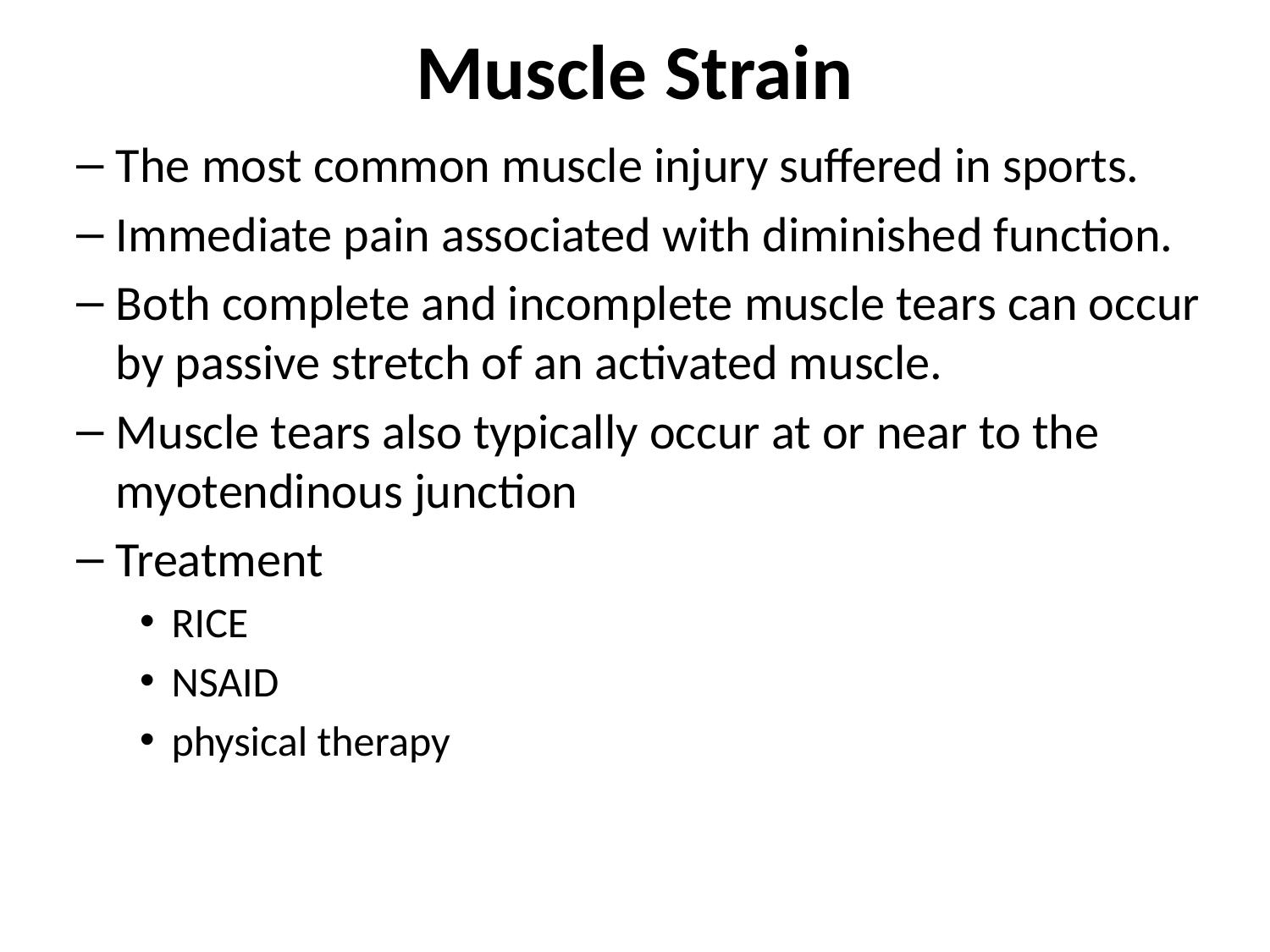

# Muscle Strain
The most common muscle injury suffered in sports.
Immediate pain associated with diminished function.
Both complete and incomplete muscle tears can occur by passive stretch of an activated muscle.
Muscle tears also typically occur at or near to the myotendinous junction
Treatment
RICE
NSAID
physical therapy